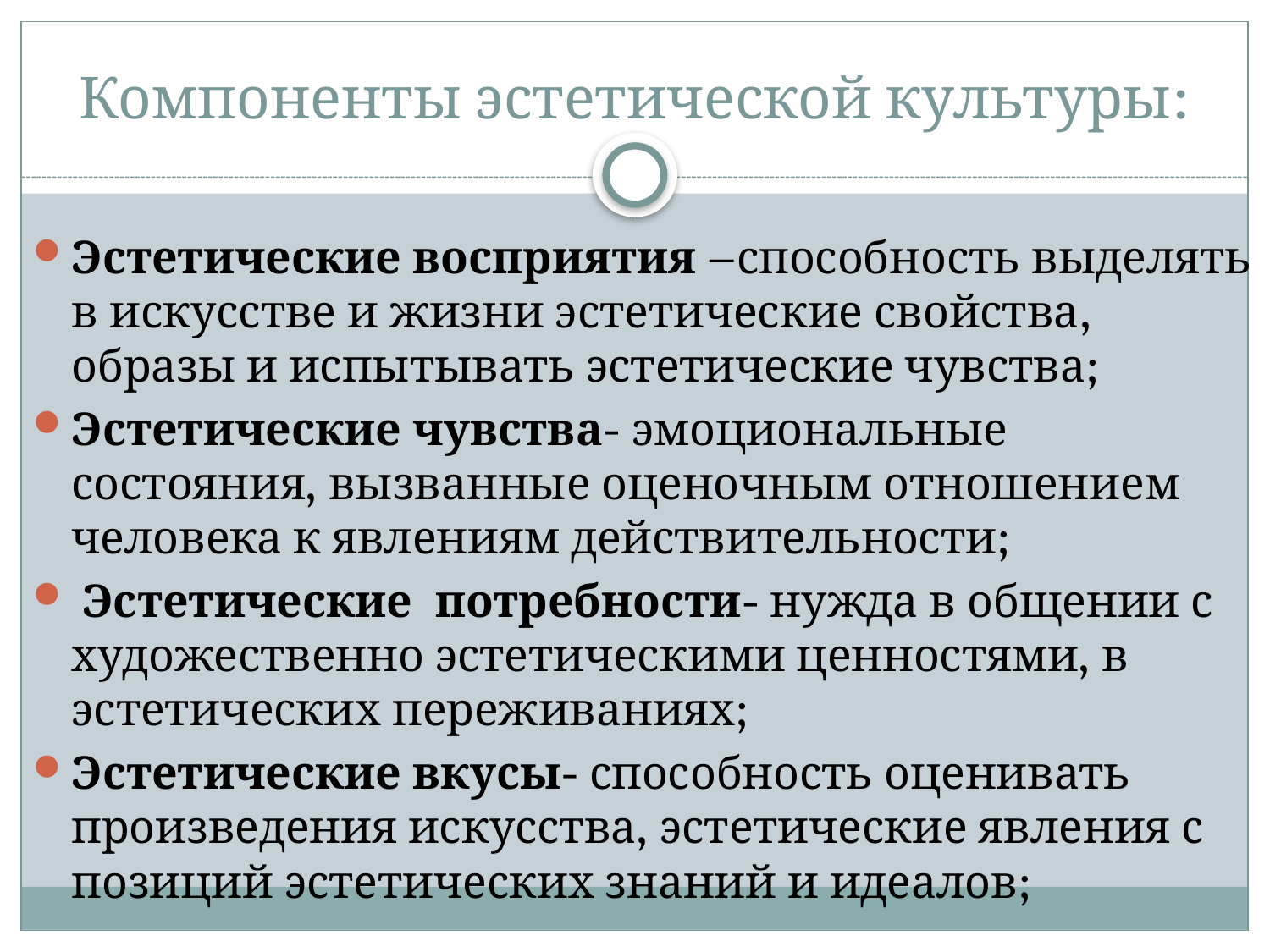

# Компоненты эстетической культуры:
Эстетические восприятия –способность выделять в искусстве и жизни эстетические свойства, образы и испытывать эстетические чувства;
Эстетические чувства- эмоциональные состояния, вызванные оценочным отношением человека к явлениям действительности;
 Эстетические  потребности- нужда в общении с художественно эстетическими ценностями, в эстетических переживаниях;
Эстетические вкусы- способность оценивать произведения искусства, эстетические явления с позиций эстетических знаний и идеалов;